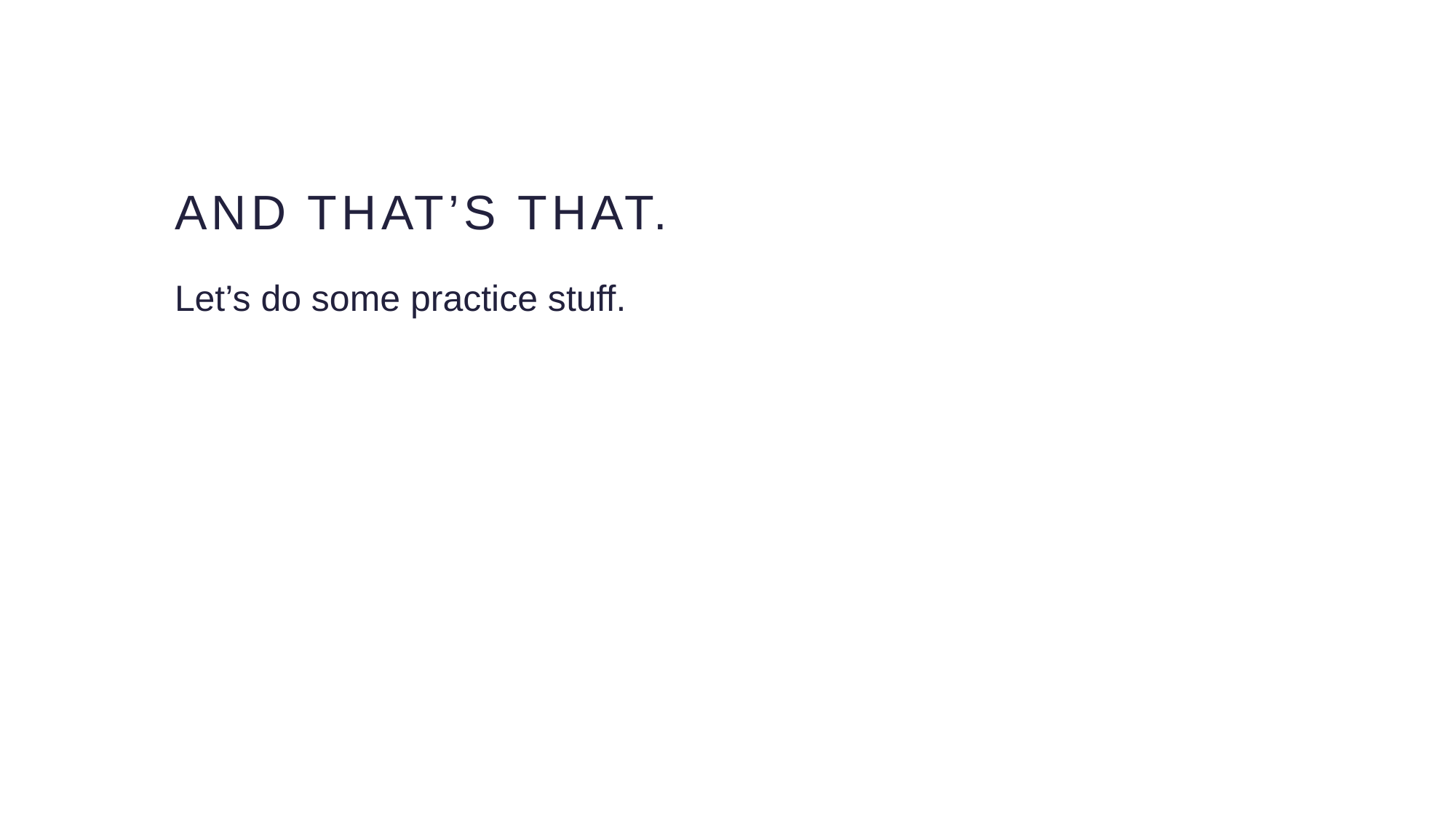

# And that’s that.
Let’s do some practice stuff.